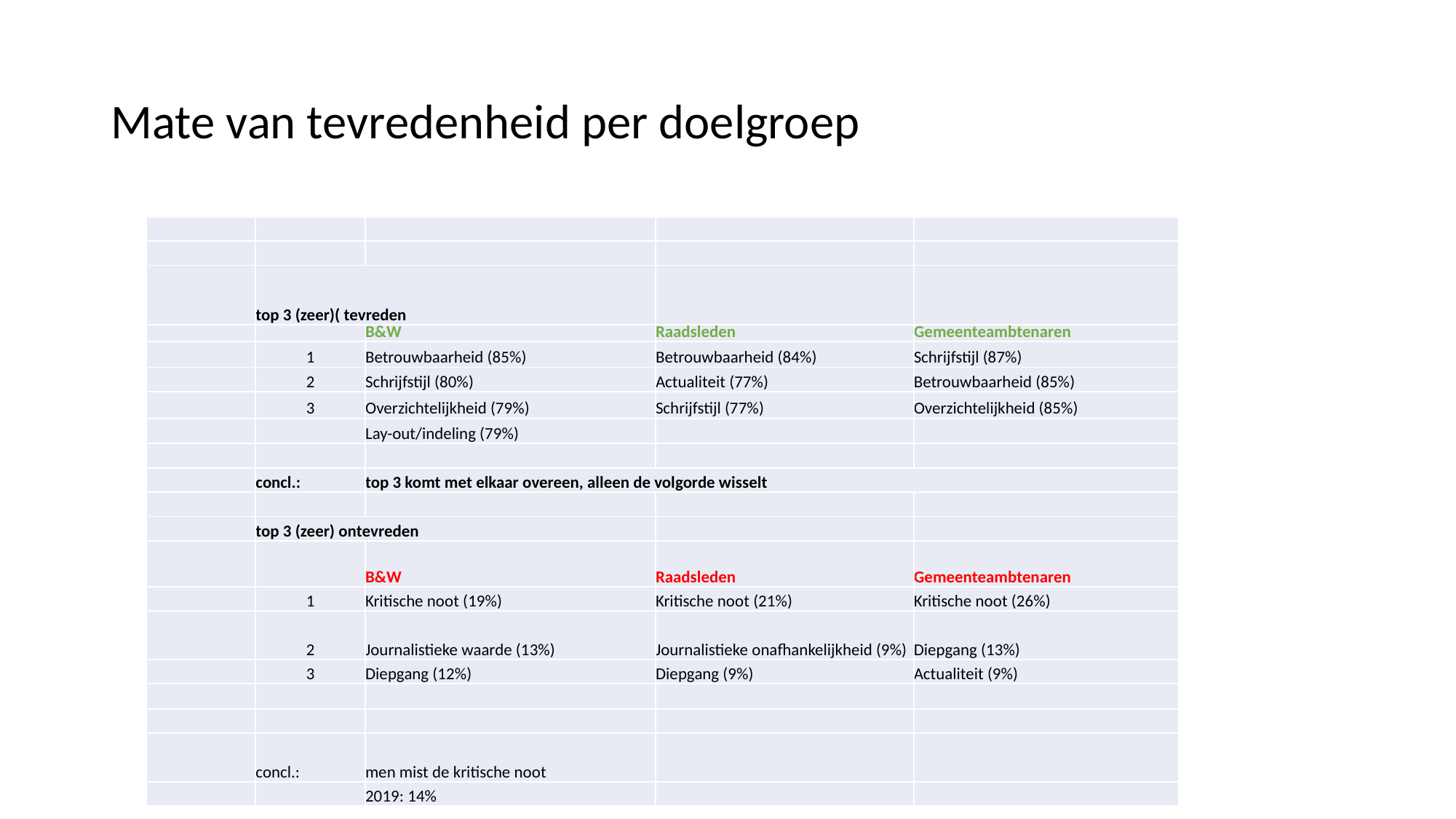

# Mate van tevredenheid per doelgroep
|  |  |  |  |  |
| --- | --- | --- | --- | --- |
|  |  |  |  |  |
|  | top 3 (zeer)( tevreden |  |  |  |
|  |  | B&W | Raadsleden | Gemeenteambtenaren |
|  | 1 | Betrouwbaarheid (85%) | Betrouwbaarheid (84%) | Schrijfstijl (87%) |
|  | 2 | Schrijfstijl (80%) | Actualiteit (77%) | Betrouwbaarheid (85%) |
|  | 3 | Overzichtelijkheid (79%) | Schrijfstijl (77%) | Overzichtelijkheid (85%) |
|  |  | Lay-out/indeling (79%) |  |  |
|  |  |  |  |  |
|  | concl.: | top 3 komt met elkaar overeen, alleen de volgorde wisselt |  |  |
|  |  |  |  |  |
|  | top 3 (zeer) ontevreden |  |  |  |
|  |  | B&W | Raadsleden | Gemeenteambtenaren |
|  | 1 | Kritische noot (19%) | Kritische noot (21%) | Kritische noot (26%) |
|  | 2 | Journalistieke waarde (13%) | Journalistieke onafhankelijkheid (9%) | Diepgang (13%) |
|  | 3 | Diepgang (12%) | Diepgang (9%) | Actualiteit (9%) |
|  |  |  |  |  |
|  |  |  |  |  |
|  | concl.: | men mist de kritische noot |  |  |
|  |  | 2019: 14% |  |  |